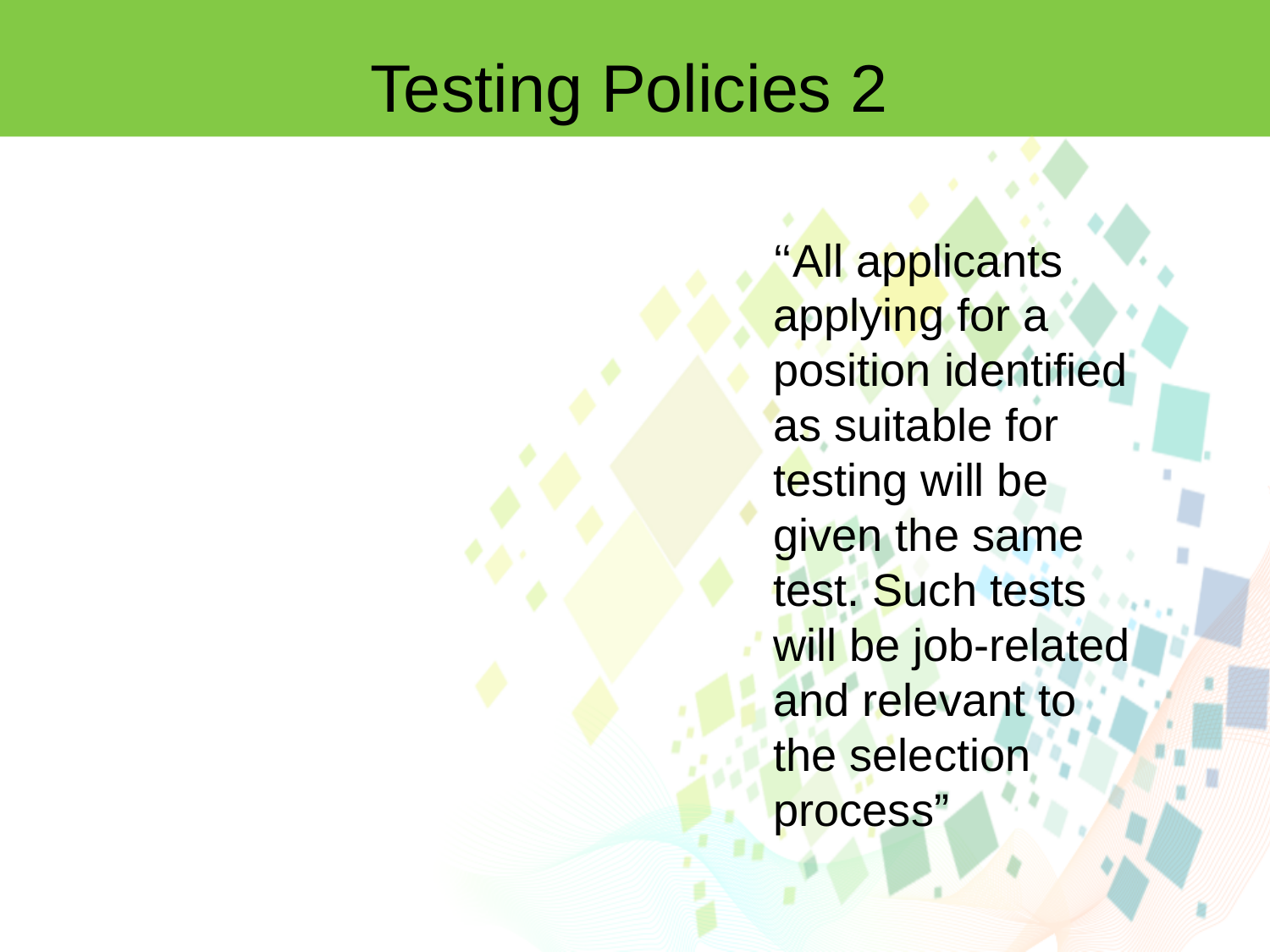

Testing Policies 2
‘‘All applicants applying for a position identiﬁed as suitable for testing will be given the same test. Such tests will be job-related and relevant to the selection process”